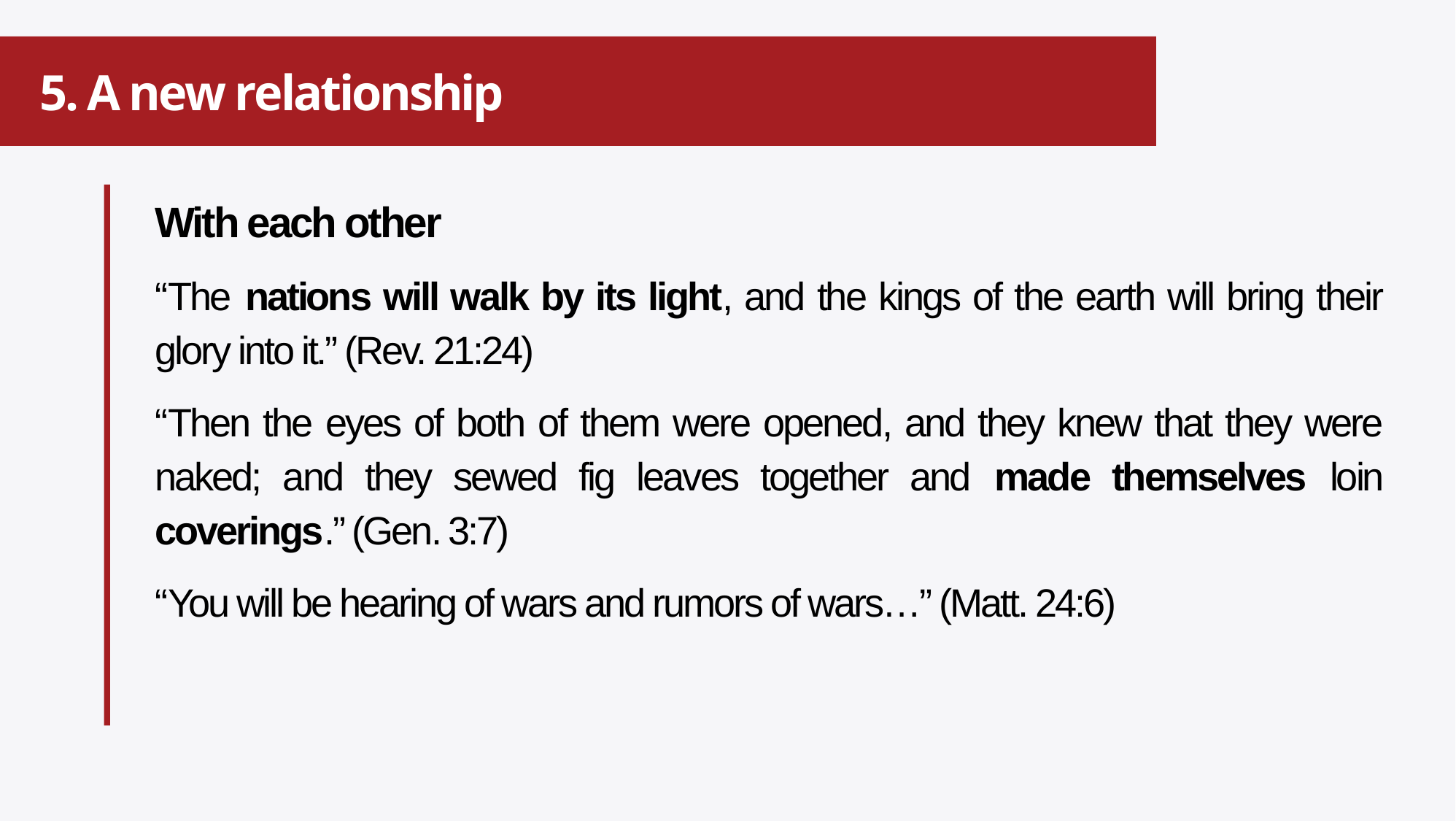

# 5. A new relationship
With each other
“The nations will walk by its light, and the kings of the earth will bring their glory into it.” (Rev. 21:24)
“Then the eyes of both of them were opened, and they knew that they were naked; and they sewed fig leaves together and made themselves loin coverings.” (Gen. 3:7)
“You will be hearing of wars and rumors of wars…” (Matt. 24:6)